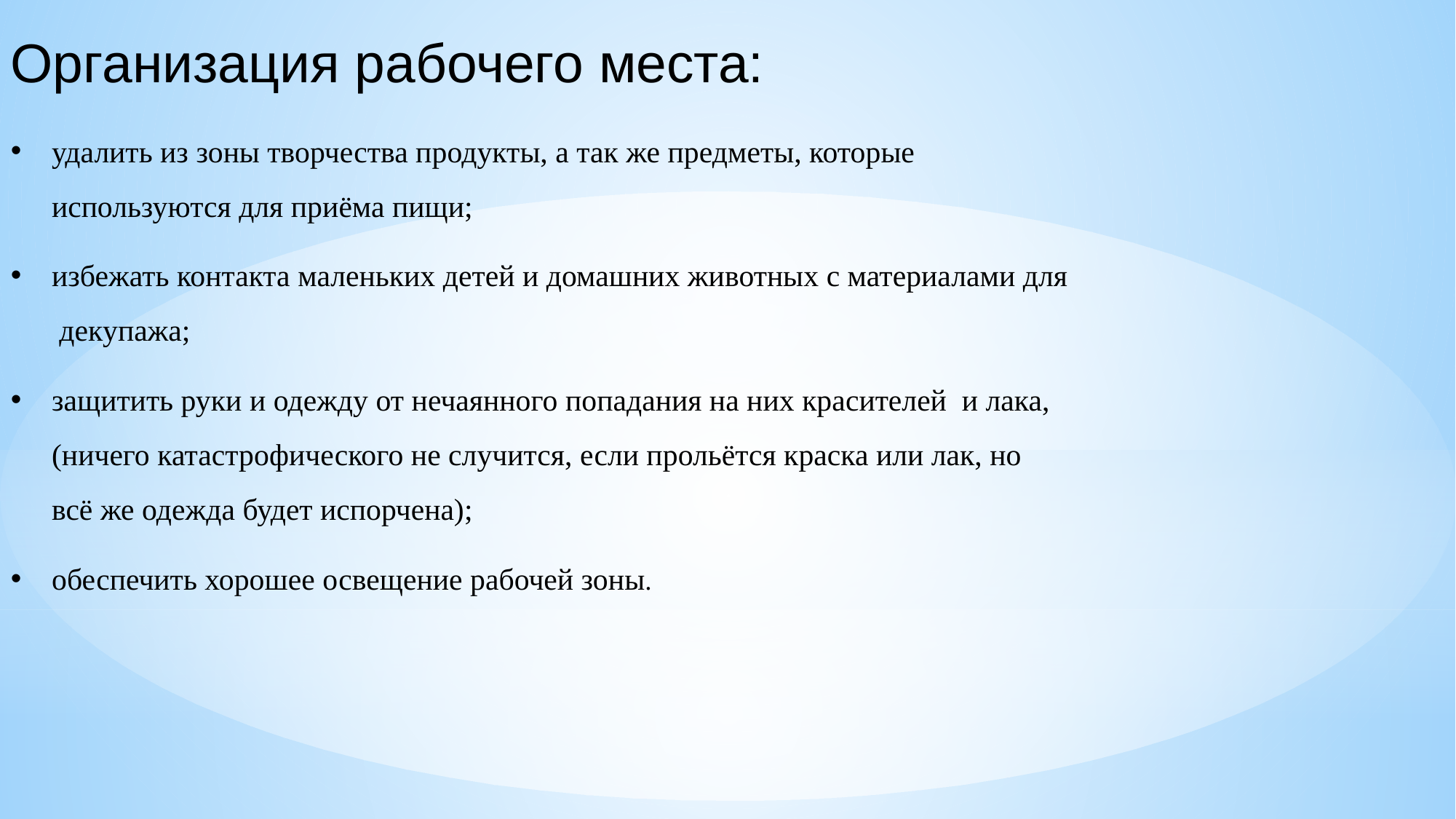

Организация рабочего места:

удалить из зоны творчества продукты, а так же предметы, которые используются для приёма пищи;
избежать контакта маленьких детей и домашних животных с материалами для  декупажа;
защитить руки и одежду от нечаянного попадания на них красителей  и лака, (ничего катастрофического не случится, если прольётся краска или лак, но всё же одежда будет испорчена);
обеспечить хорошее освещение рабочей зоны.